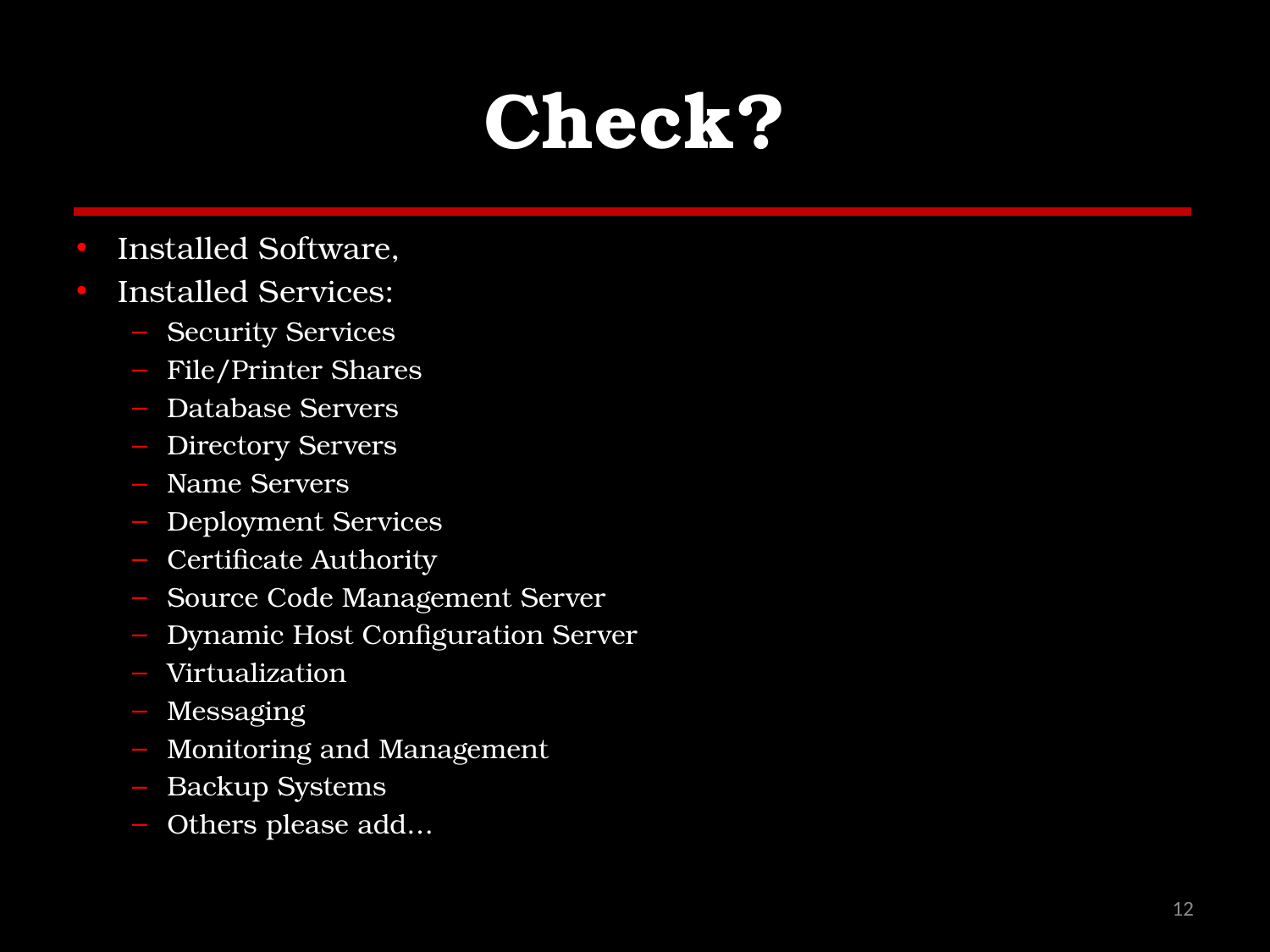

# Check?
Installed Software,
Installed Services:
Security Services
File/Printer Shares
Database Servers
Directory Servers
Name Servers
Deployment Services
Certificate Authority
Source Code Management Server
Dynamic Host Configuration Server
Virtualization
Messaging
Monitoring and Management
Backup Systems
Others please add…

12